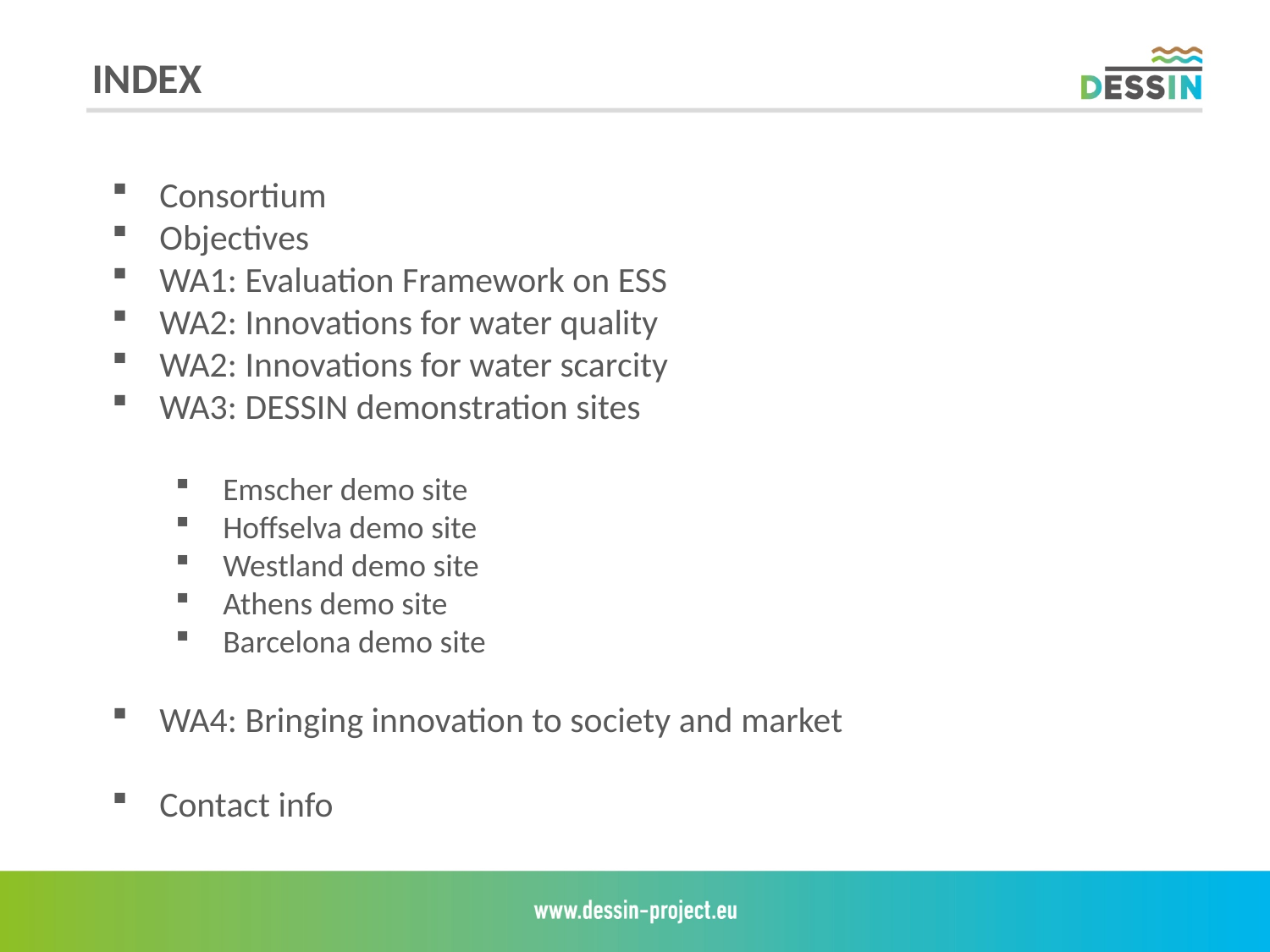

INDEX
Consortium
Objectives
WA1: Evaluation Framework on ESS
WA2: Innovations for water quality
WA2: Innovations for water scarcity
WA3: DESSIN demonstration sites

Emscher demo site
Hoffselva demo site
Westland demo site
Athens demo site
Barcelona demo site

WA4: Bringing innovation to society and market

Contact info